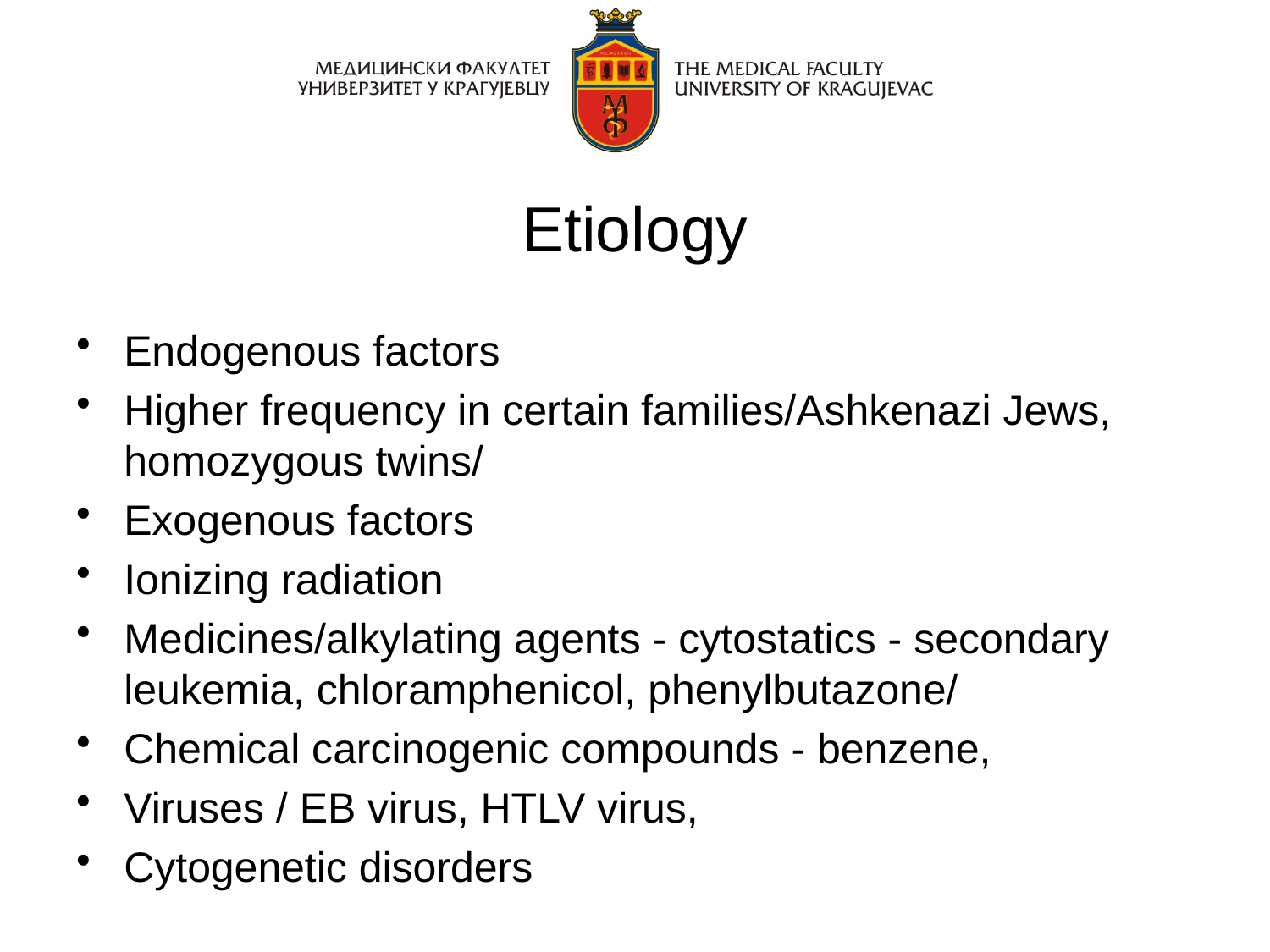

# Etiology
Endogenous factors
Higher frequency in certain families/Ashkenazi Jews, homozygous twins/
Exogenous factors
Ionizing radiation
Medicines/alkylating agents - cytostatics - secondary leukemia, chloramphenicol, phenylbutazone/
Chemical carcinogenic compounds - benzene,
Viruses / EB virus, HTLV virus,
Cytogenetic disorders